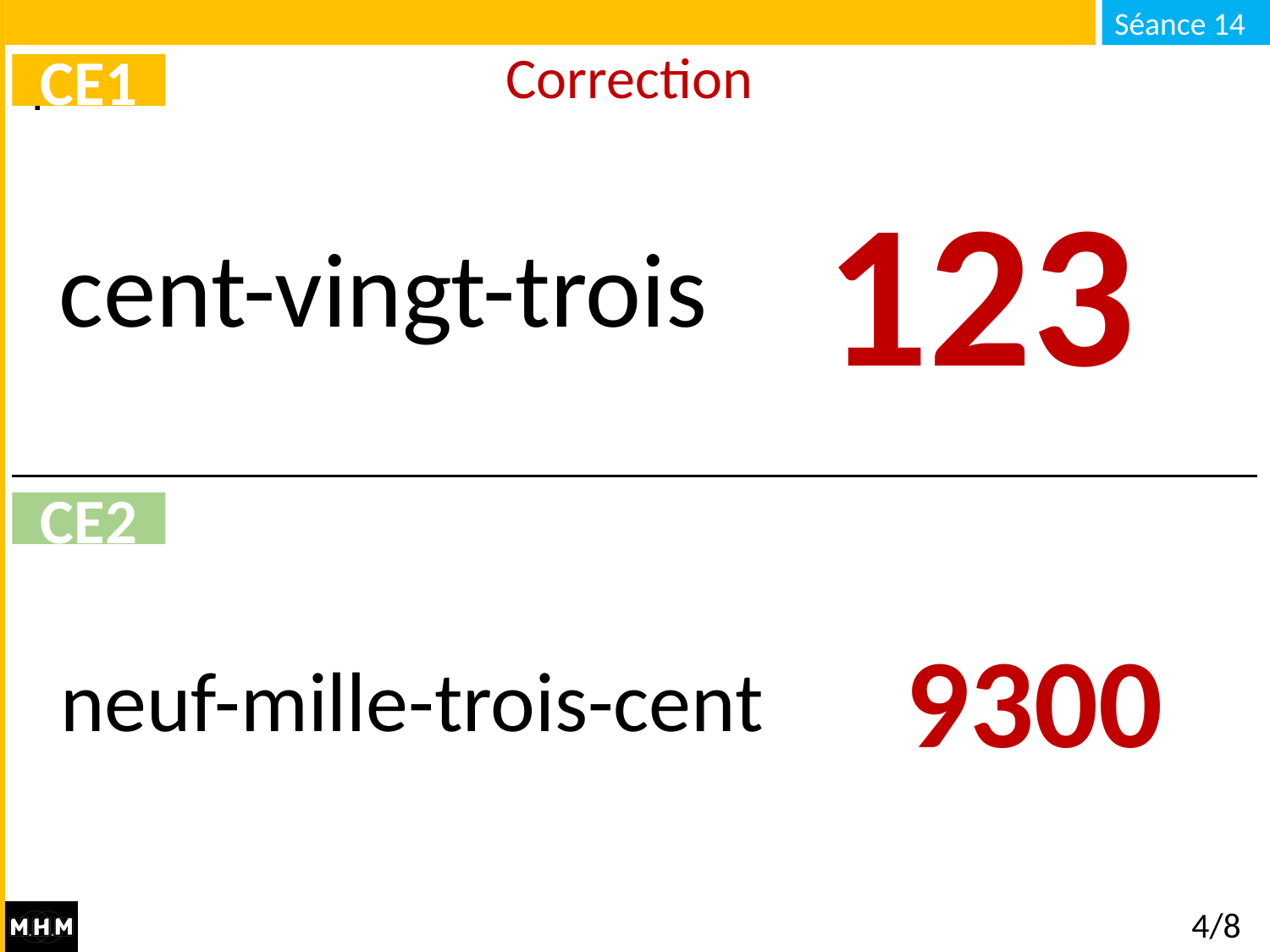

# Correction
CE1
123
cent-vingt-trois
CE2
9300
neuf-mille-trois-cent
4/8